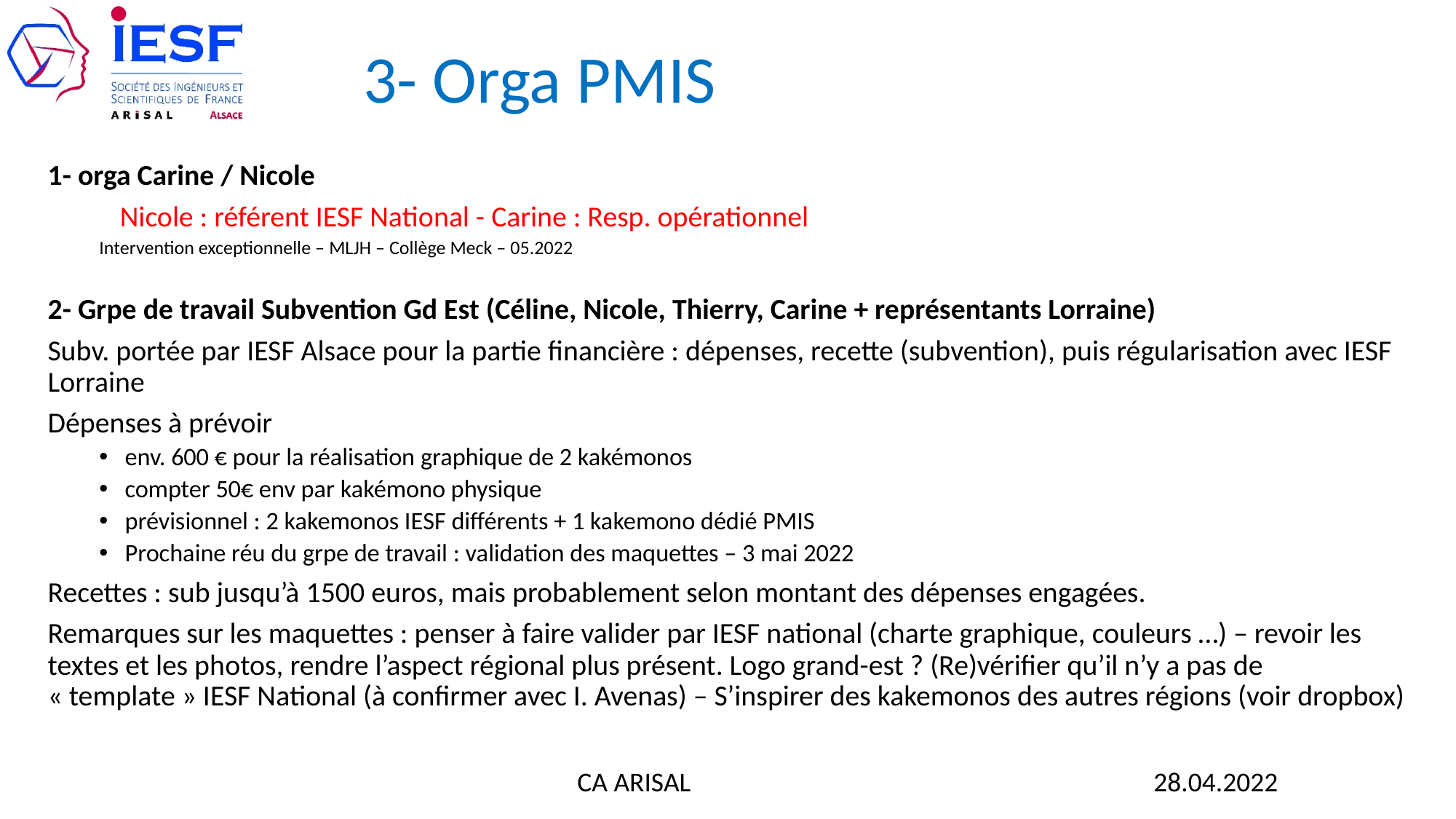

3- Orga PMIS
1- orga Carine / Nicole
	Nicole : référent IESF National - Carine : Resp. opérationnel
	Intervention exceptionnelle – MLJH – Collège Meck – 05.2022

2- Grpe de travail Subvention Gd Est (Céline, Nicole, Thierry, Carine + représentants Lorraine)
Subv. portée par IESF Alsace pour la partie financière : dépenses, recette (subvention), puis régularisation avec IESF Lorraine
Dépenses à prévoir
	env. 600 € pour la réalisation graphique de 2 kakémonos
	compter 50€ env par kakémono physique
	prévisionnel : 2 kakemonos IESF différents + 1 kakemono dédié PMIS
	Prochaine réu du grpe de travail : validation des maquettes – 3 mai 2022
Recettes : sub jusqu’à 1500 euros, mais probablement selon montant des dépenses engagées.
Remarques sur les maquettes : penser à faire valider par IESF national (charte graphique, couleurs …) – revoir les textes et les photos, rendre l’aspect régional plus présent. Logo grand-est ? (Re)vérifier qu’il n’y a pas de « template » IESF National (à confirmer avec I. Avenas) – S’inspirer des kakemonos des autres régions (voir dropbox)